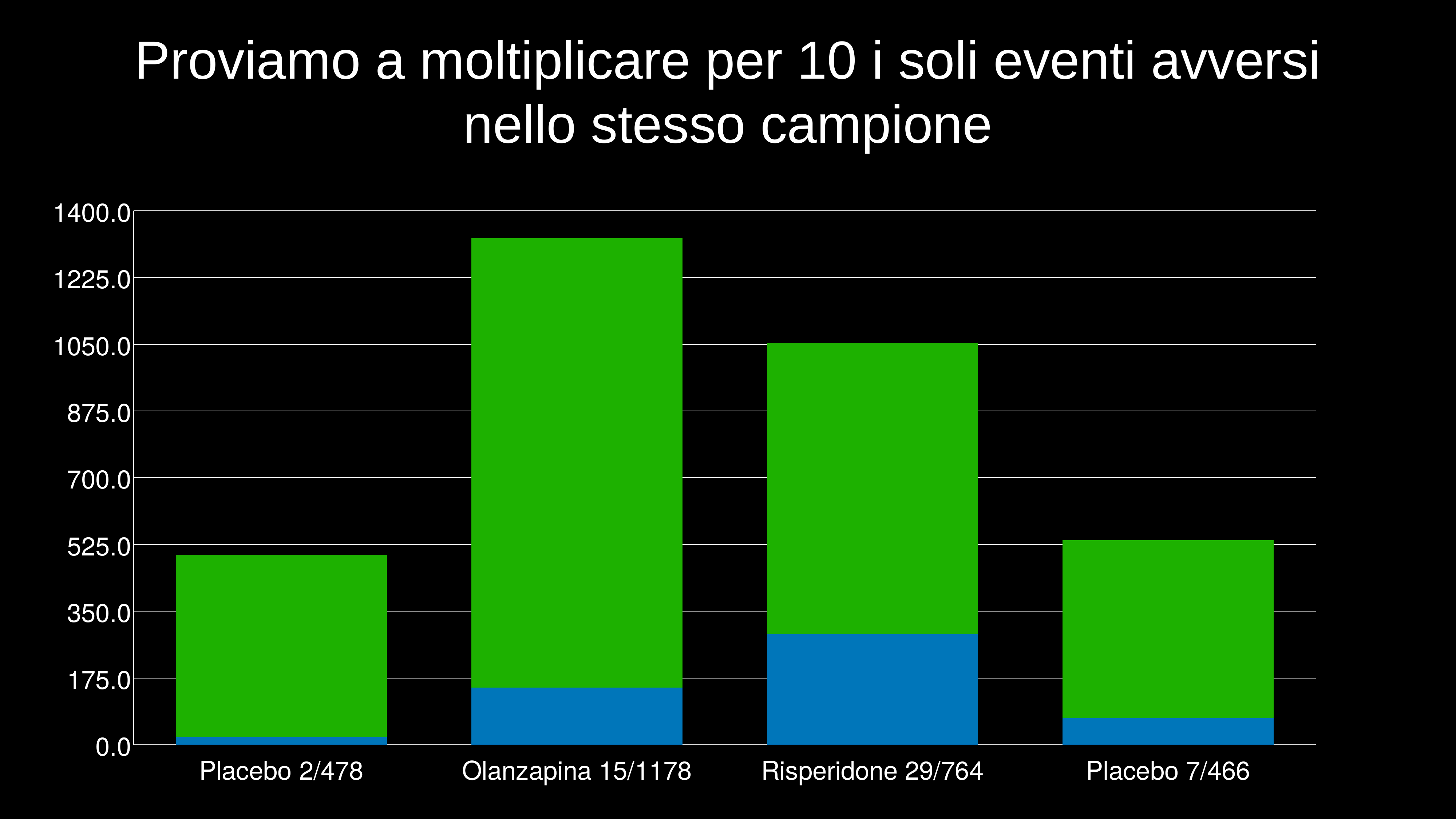

# Proviamo a moltiplicare per 10 i soli eventi avversi nello stesso campione

### Chart

| Category | Regione 1 | Senza titolo 1 |
|---|---|---|
| Placebo 2/478 | 20.0 | 478.0 |
| Olanzapina 15/1178 | 150.0 | 1178.0 |
| Risperidone 29/764 | 290.0 | 764.0 |
| Placebo 7/466 | 70.0 | 466.0 |